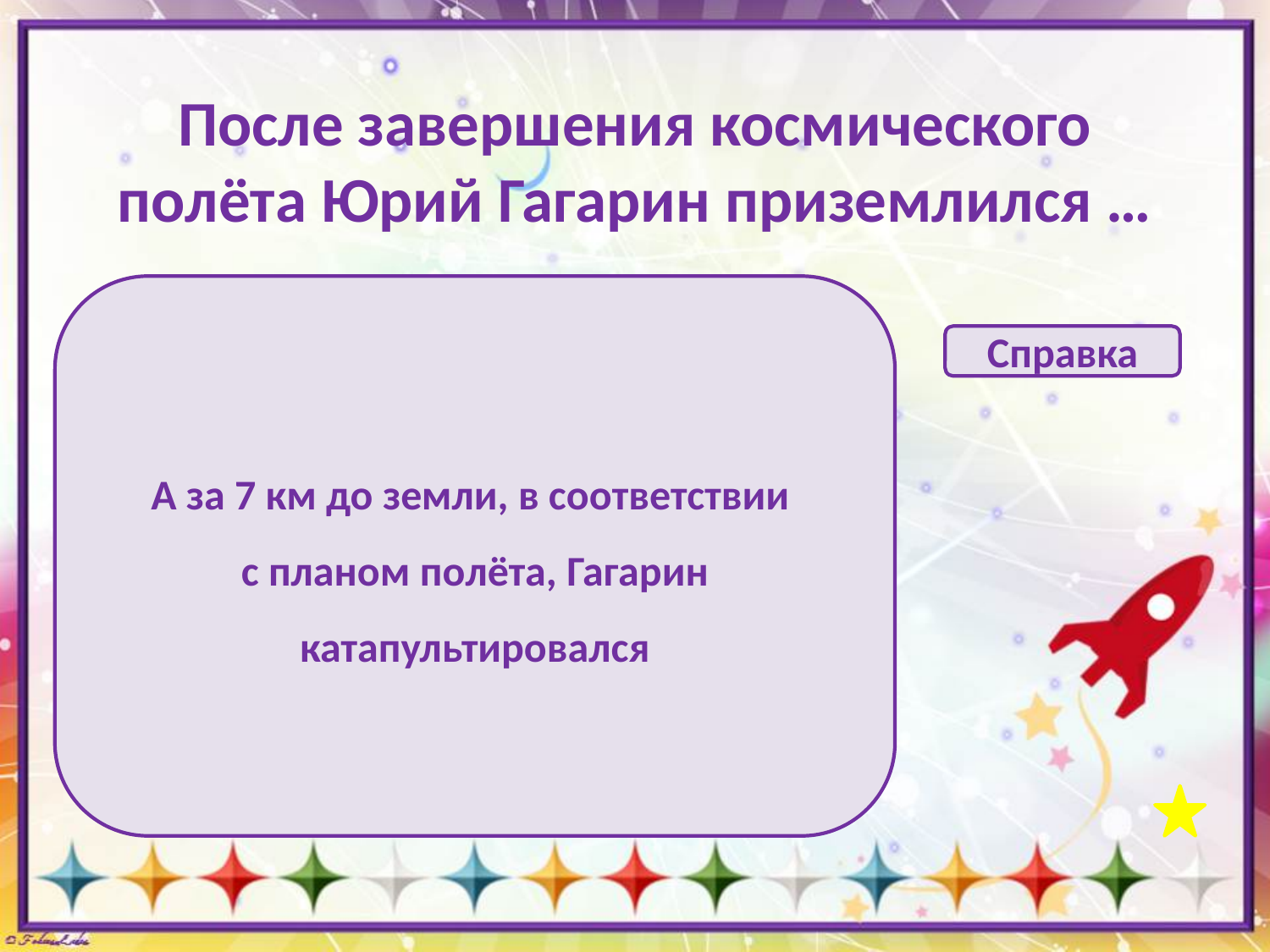

# После завершения космического полёта Юрий Гагарин приземлился …
А за 7 км до земли, в соответствии
с планом полёта, Гагарин катапультировался
Справка
на парашюте
в спускаемом аппарате
по самолётному
в специальной капсуле